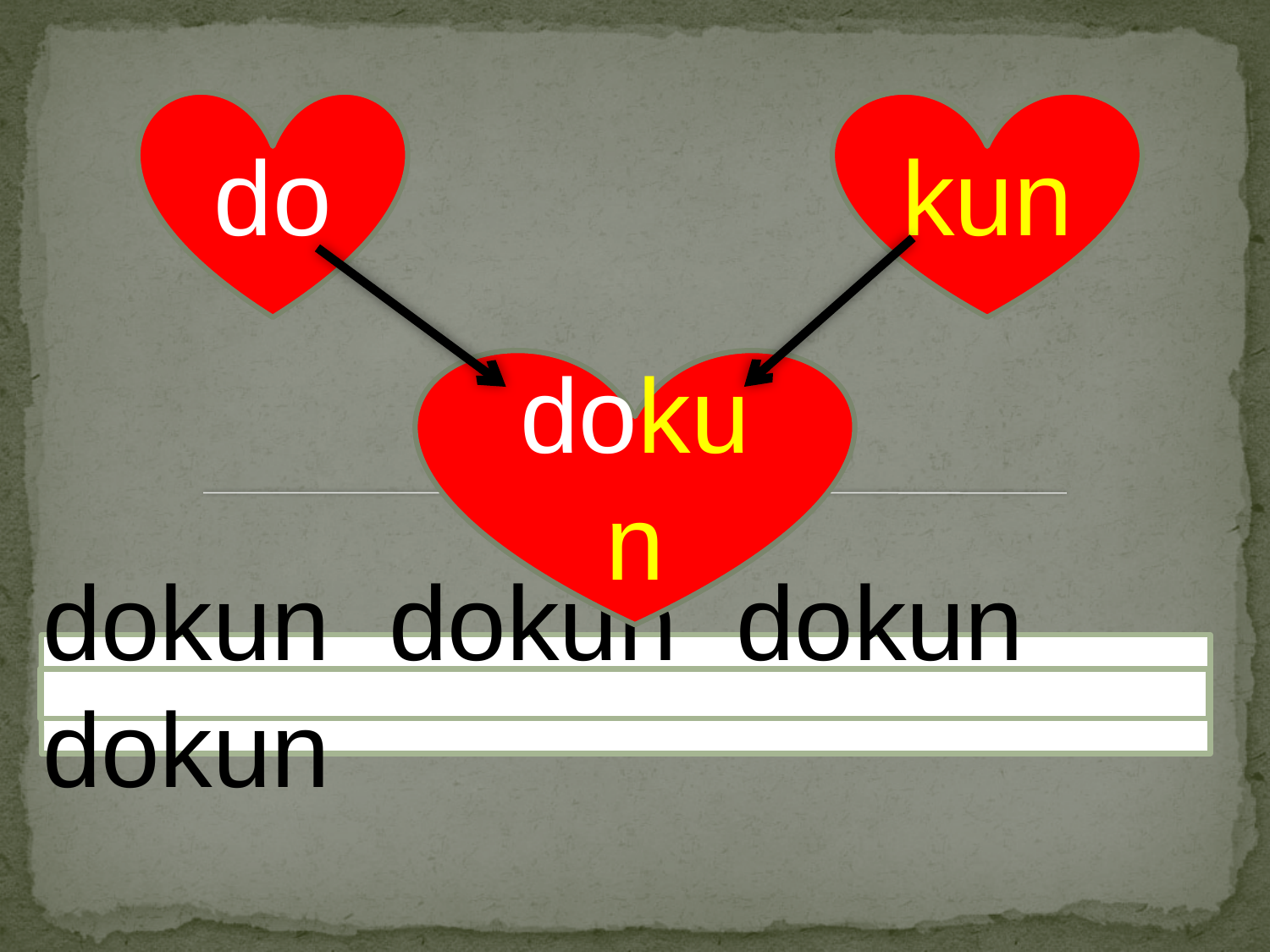

do
kun

dokun

dokun  dokun  dokun  dokun